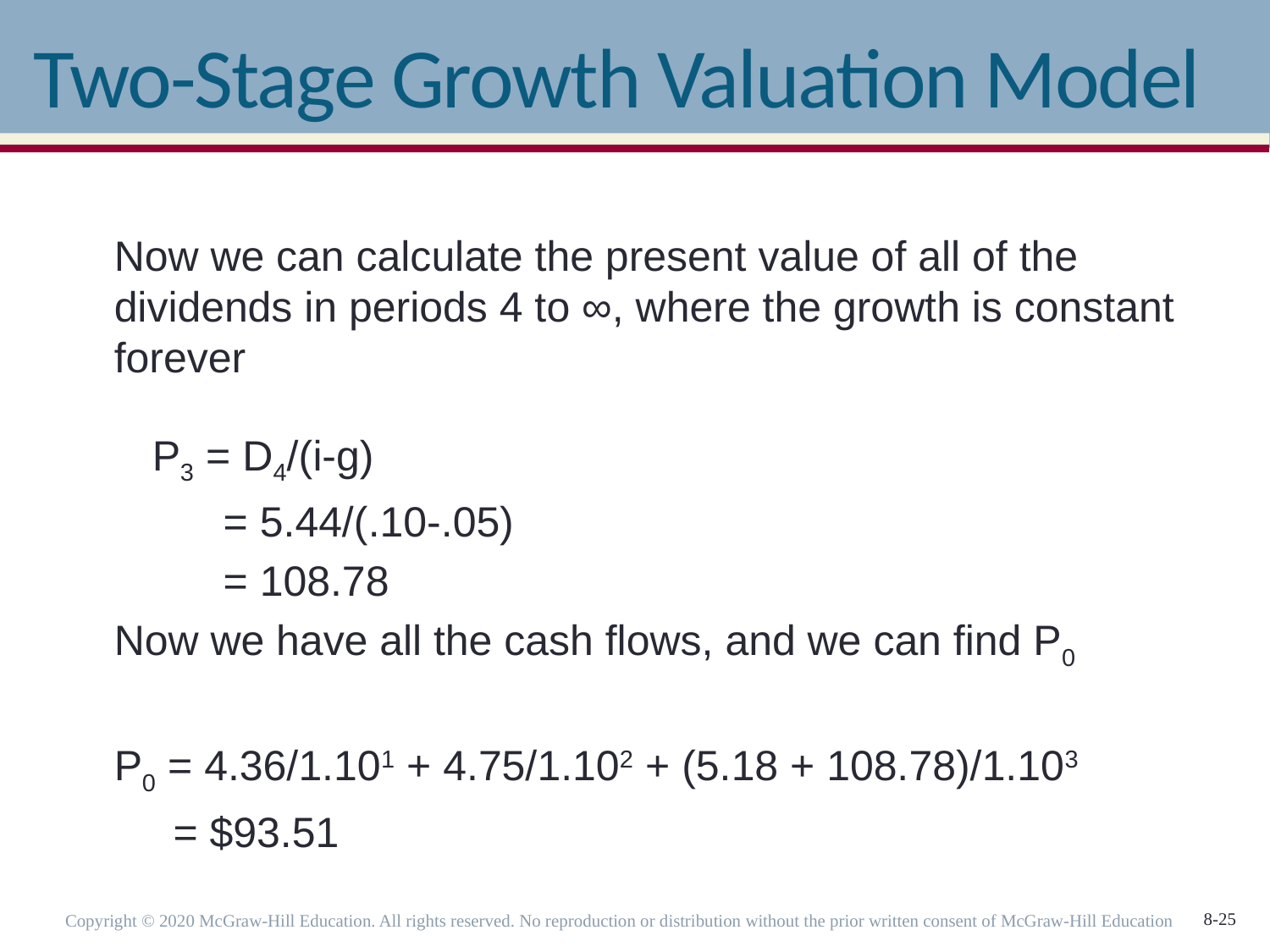

# Two-Stage Growth Valuation Model
Now we can calculate the present value of all of the dividends in periods 4 to ∞, where the growth is constant forever

P3 = D4/(i-g)
      = 5.44/(.10-.05)
      = 108.78
Now we have all the cash flows, and we can find P0

P0 = 4.36/1.101 + 4.75/1.102 + (5.18 + 108.78)/1.103
     = $93.51

Copyright © 2020 McGraw-Hill Education. All rights reserved. No reproduction or distribution without the prior written consent of McGraw-Hill Education